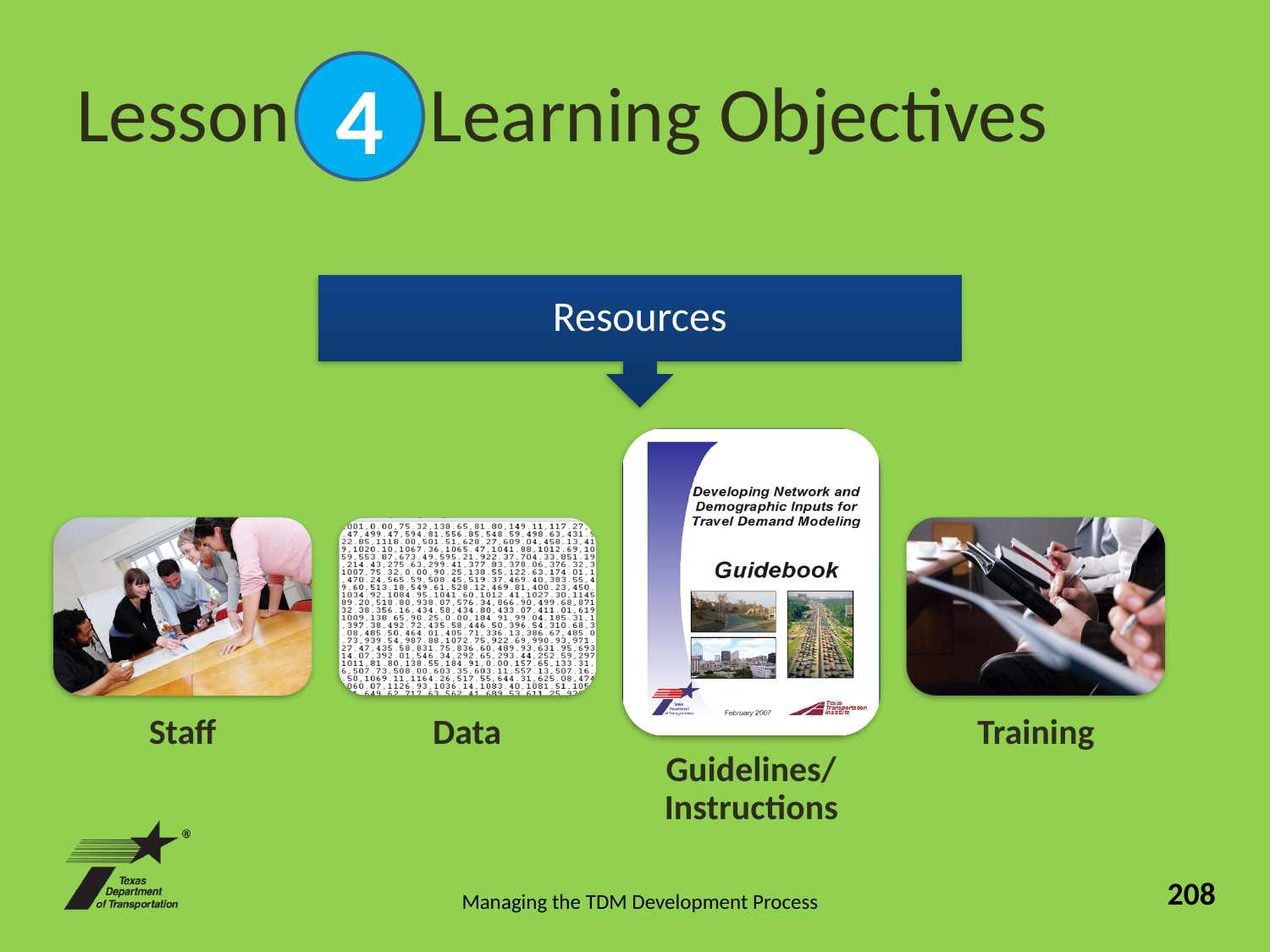

# Lesson        Learning Objectives
4
Resources
Staff
Data
Guidelines/ Instructions
Training